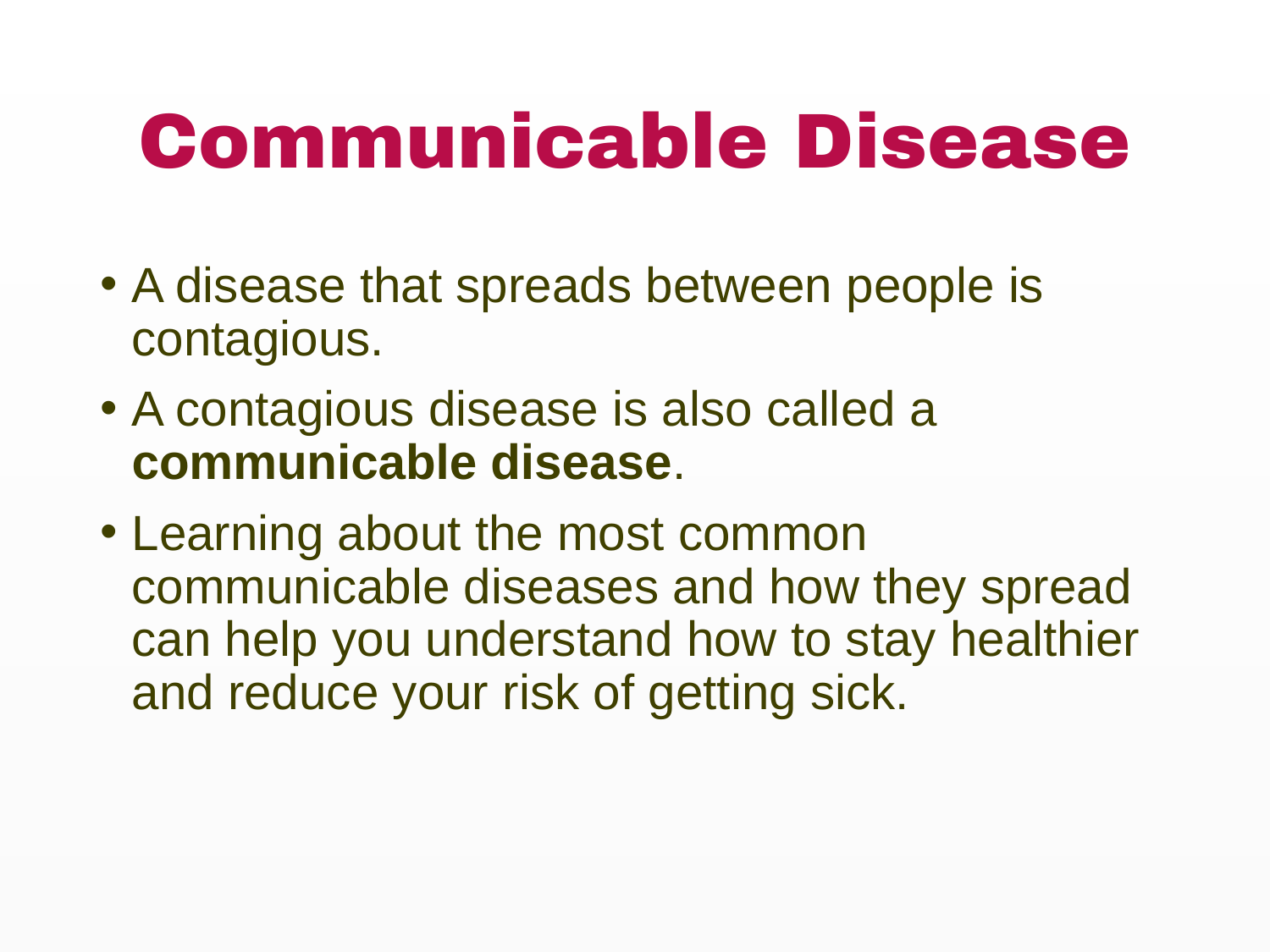

# Communicable Disease
A disease that spreads between people is contagious.
A contagious disease is also called a communicable disease.
Learning about the most common communicable diseases and how they spread can help you understand how to stay healthier and reduce your risk of getting sick.